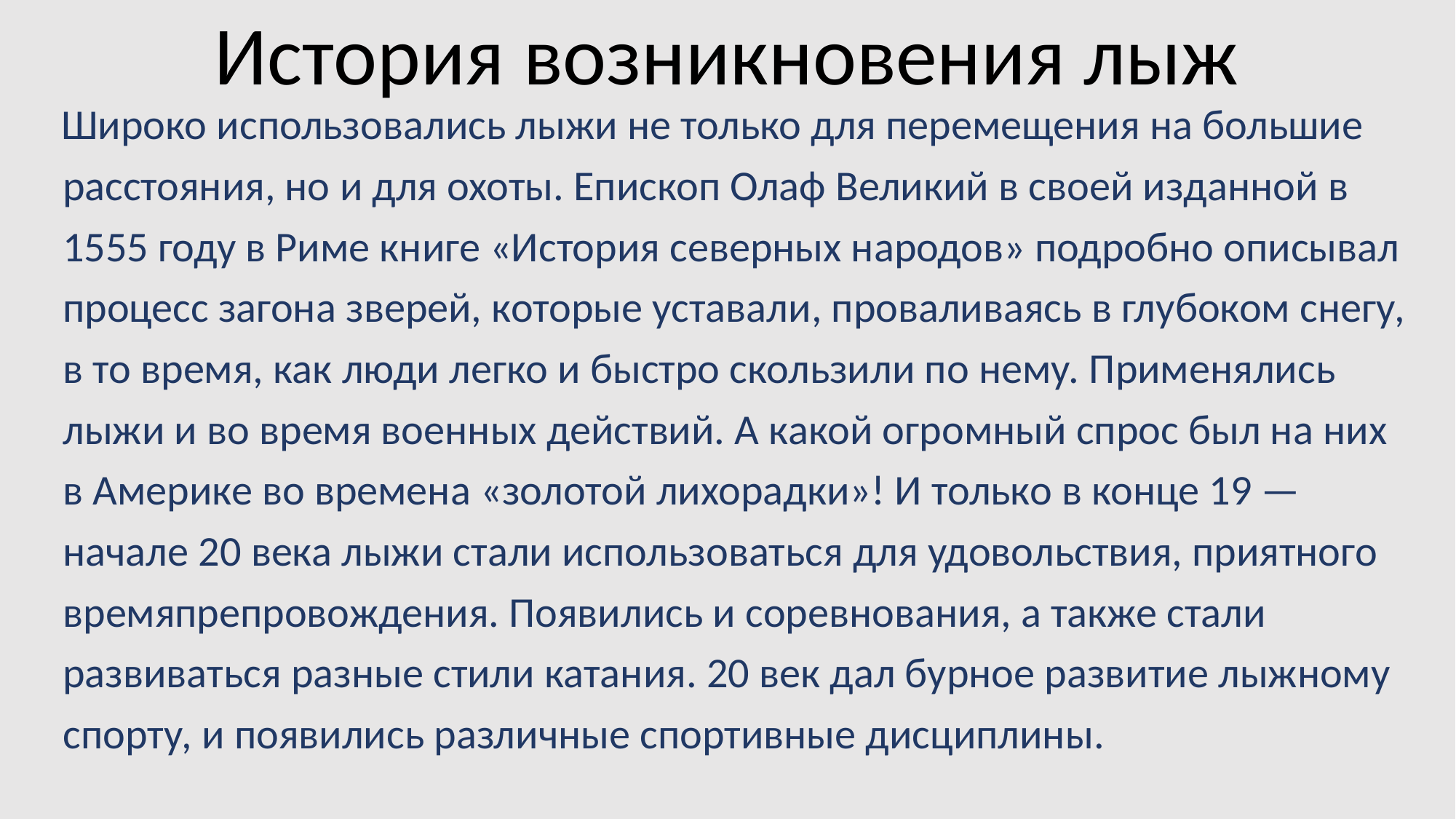

# История возникновения лыж
 Широко использовались лыжи не только для перемещения на большие
 расстояния, но и для охоты. Епископ Олаф Великий в своей изданной в
 1555 году в Риме книге «История северных народов» подробно описывал
 процесс загона зверей, которые уставали, проваливаясь в глубоком снегу,
 в то время, как люди легко и быстро скользили по нему. Применялись
 лыжи и во время военных действий. А какой огромный спрос был на них
 в Америке во времена «золотой лихорадки»! И только в конце 19 —
 начале 20 века лыжи стали использоваться для удовольствия, приятного
 времяпрепровождения. Появились и соревнования, а также стали
 развиваться разные стили катания. 20 век дал бурное развитие лыжному
 спорту, и появились различные спортивные дисциплины.